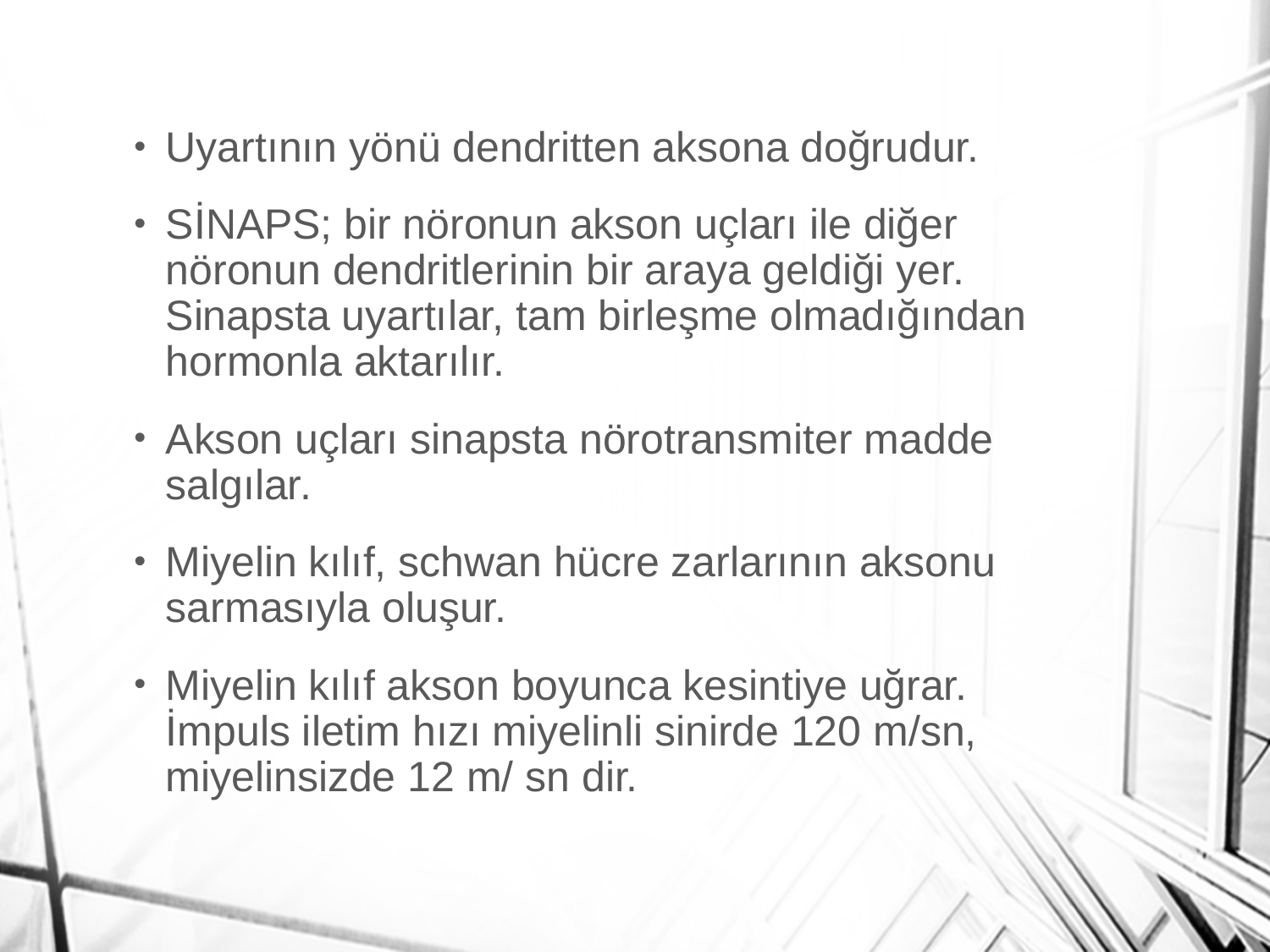

Uyartının yönü dendritten aksona doğrudur.
SİNAPS; bir nöronun akson uçları ile diğer nöronun dendritlerinin bir araya geldiği yer. Sinapsta uyartılar, tam birleşme olmadığından hormonla aktarılır.
Akson uçları sinapsta nörotransmiter madde salgılar.
Miyelin kılıf, schwan hücre zarlarının aksonu sarmasıyla oluşur.
Miyelin kılıf akson boyunca kesintiye uğrar. İmpuls iletim hızı miyelinli sinirde 120 m/sn, miyelinsizde 12 m/ sn dir.